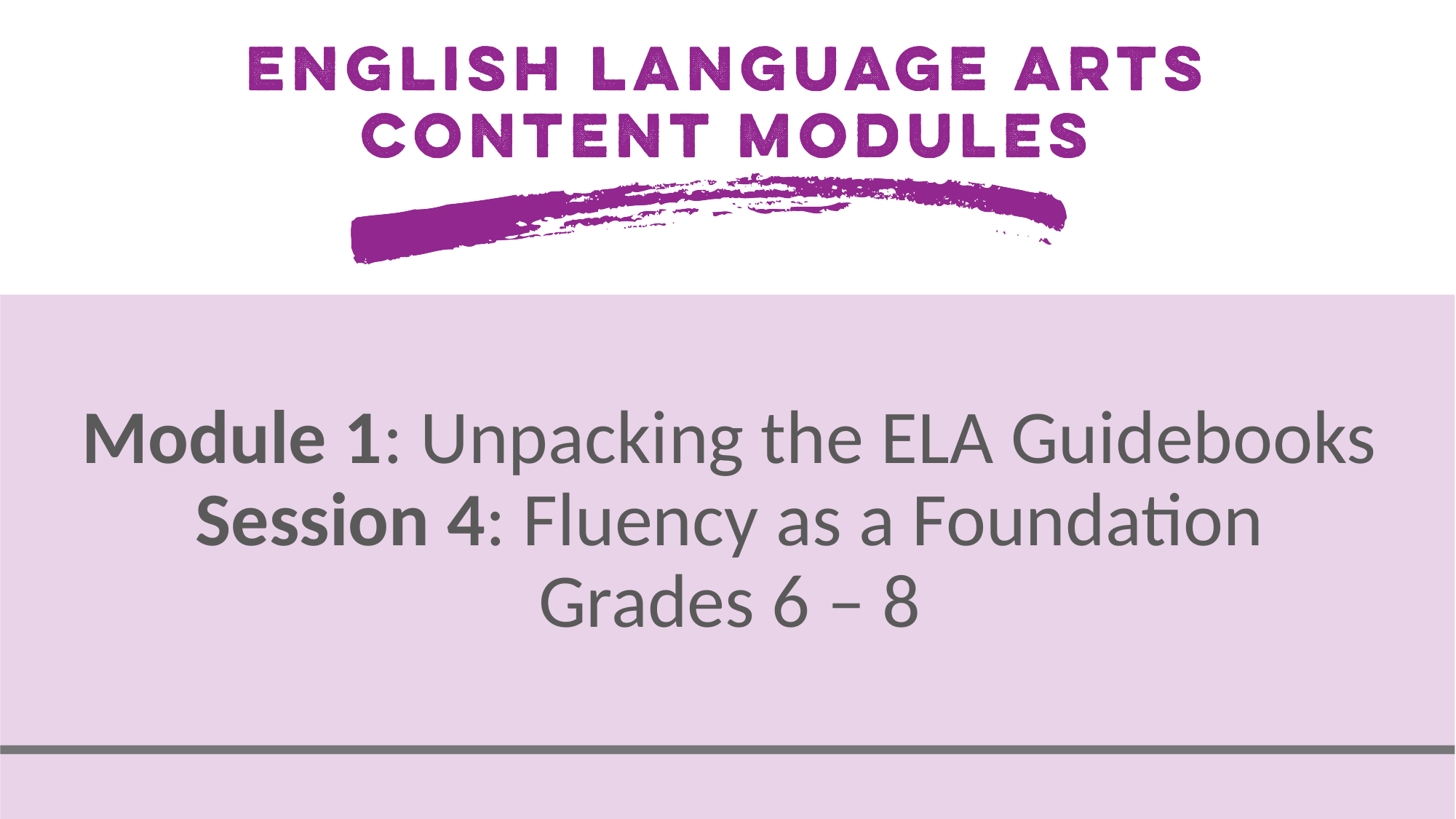

# Module 1: Unpacking the ELA Guidebooks Session 4: Fluency as a Foundation Grades 6 – 8